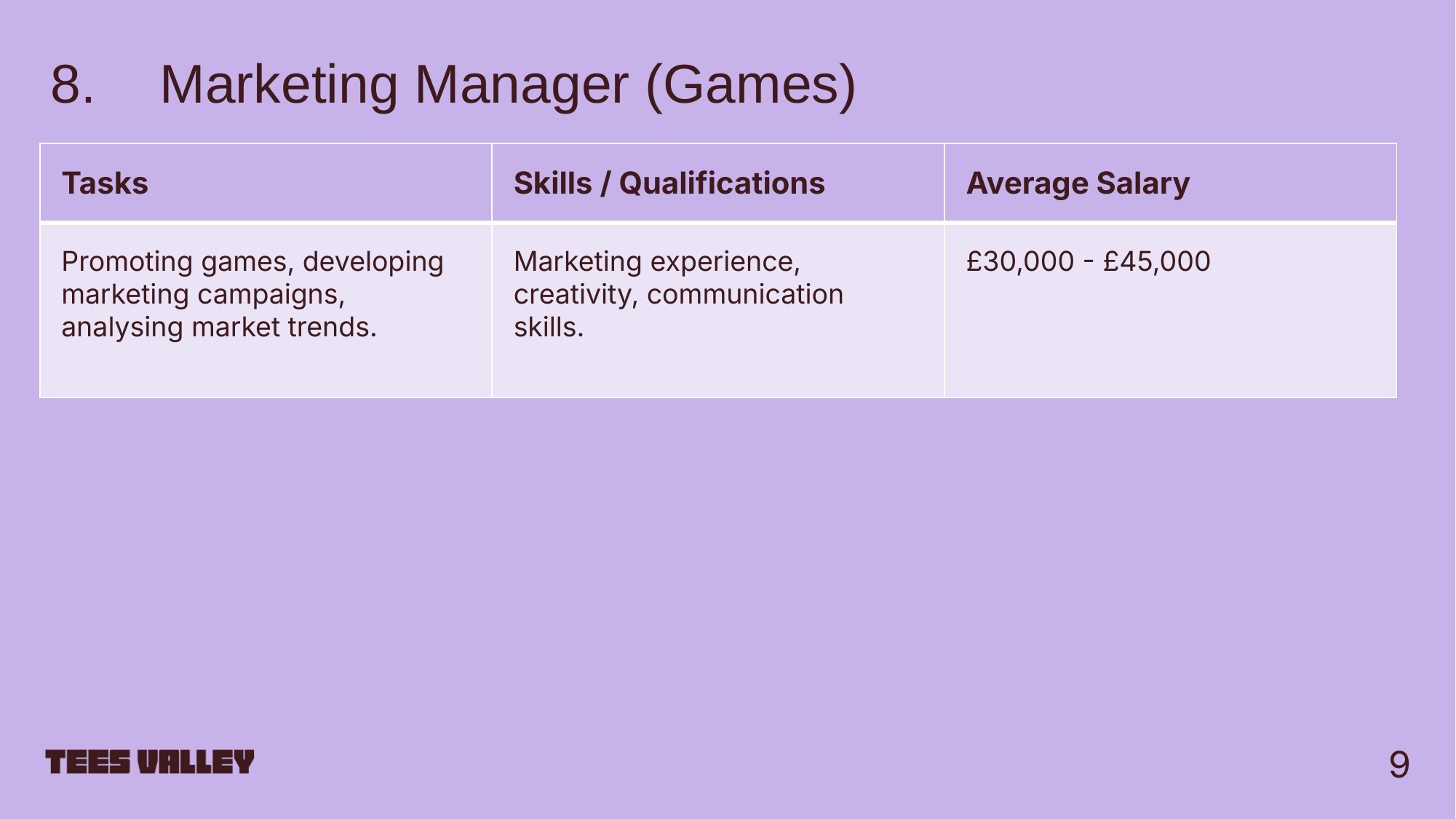

# 8.	Marketing Manager (Games)
| Tasks | Skills / Qualifications | Average Salary |
| --- | --- | --- |
| Promoting games, developing marketing campaigns, analysing market trends. | Marketing experience, creativity, communication skills. | £30,000 - £45,000 |